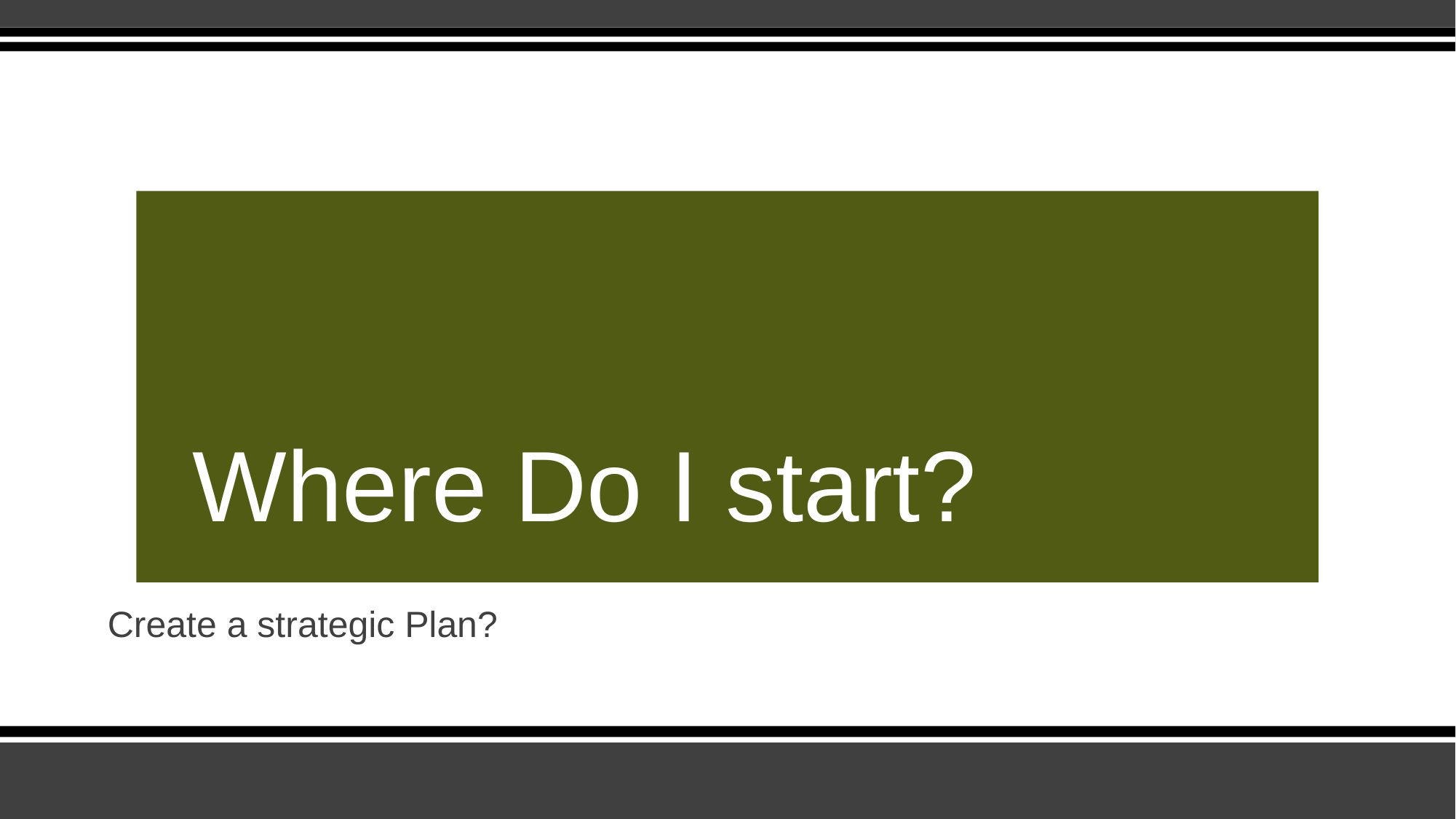

# Where Do I start?
Create a strategic Plan?